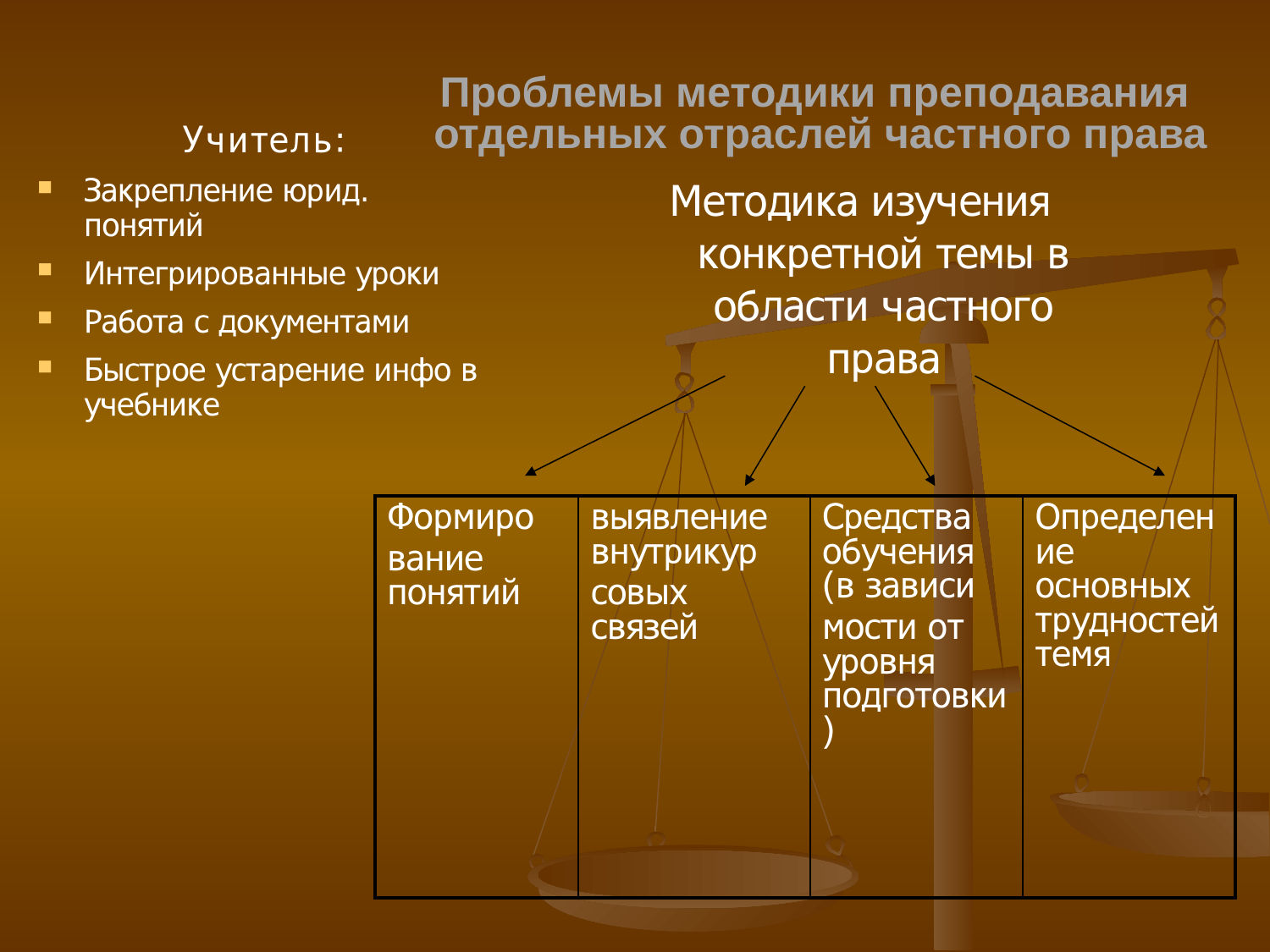

# Проблемы методики преподавания отдельных отраслей частного права
Учитель:
Закрепление юрид. понятий
Интегрированные уроки
Работа с документами
Быстрое устарение инфо в учебнике
Методика изучения конкретной темы в области частного права
| Формиро вание понятий | выявление внутрикур совых связей | Средства обучения (в зависи мости от уровня подготовки) | Определение основных трудностей темя |
| --- | --- | --- | --- |